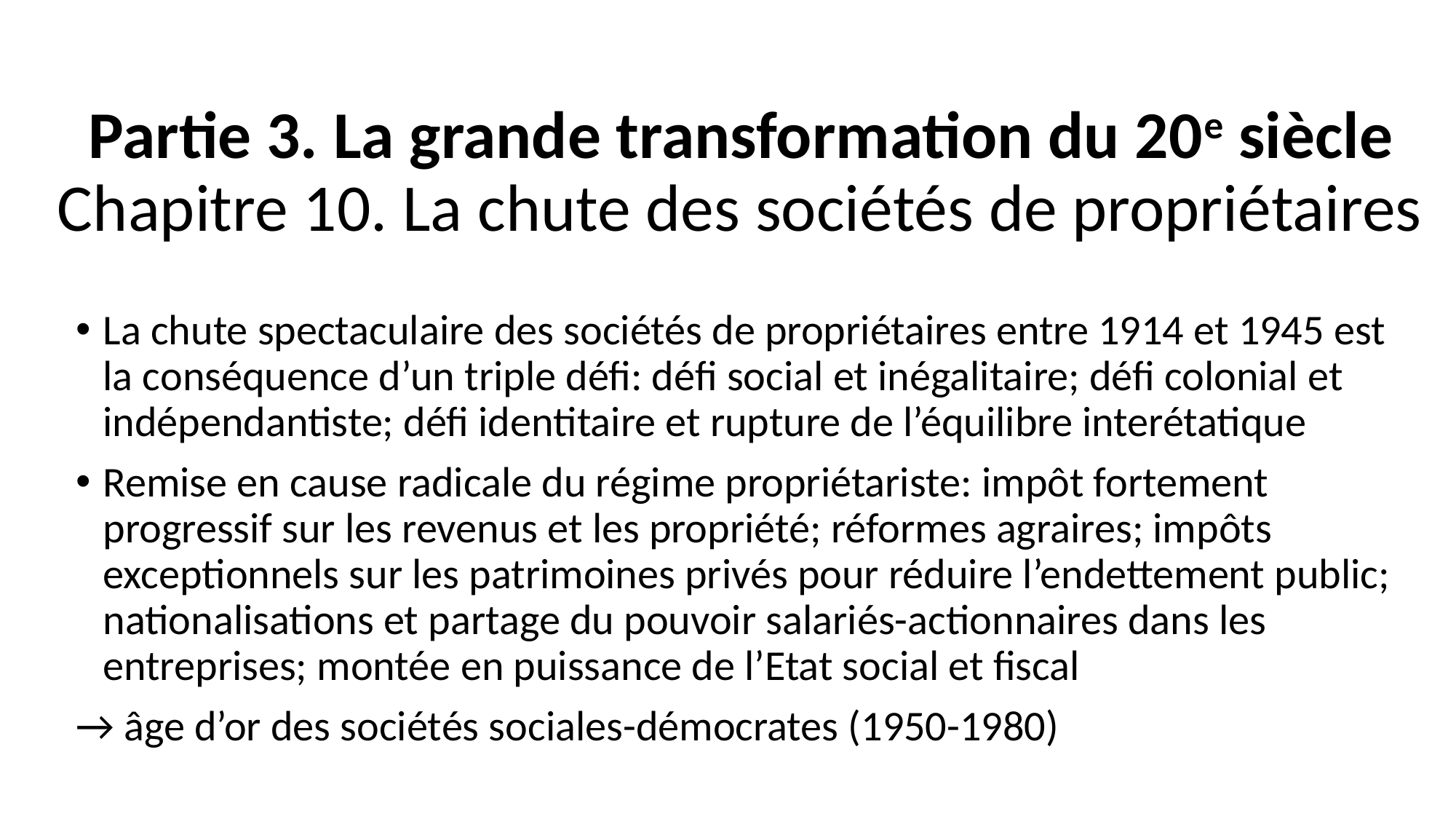

# Partie 3. La grande transformation du 20e siècle Chapitre 10. La chute des sociétés de propriétaires
La chute spectaculaire des sociétés de propriétaires entre 1914 et 1945 est la conséquence d’un triple défi: défi social et inégalitaire; défi colonial et indépendantiste; défi identitaire et rupture de l’équilibre interétatique
Remise en cause radicale du régime propriétariste: impôt fortement progressif sur les revenus et les propriété; réformes agraires; impôts exceptionnels sur les patrimoines privés pour réduire l’endettement public; nationalisations et partage du pouvoir salariés-actionnaires dans les entreprises; montée en puissance de l’Etat social et fiscal
→ âge d’or des sociétés sociales-démocrates (1950-1980)